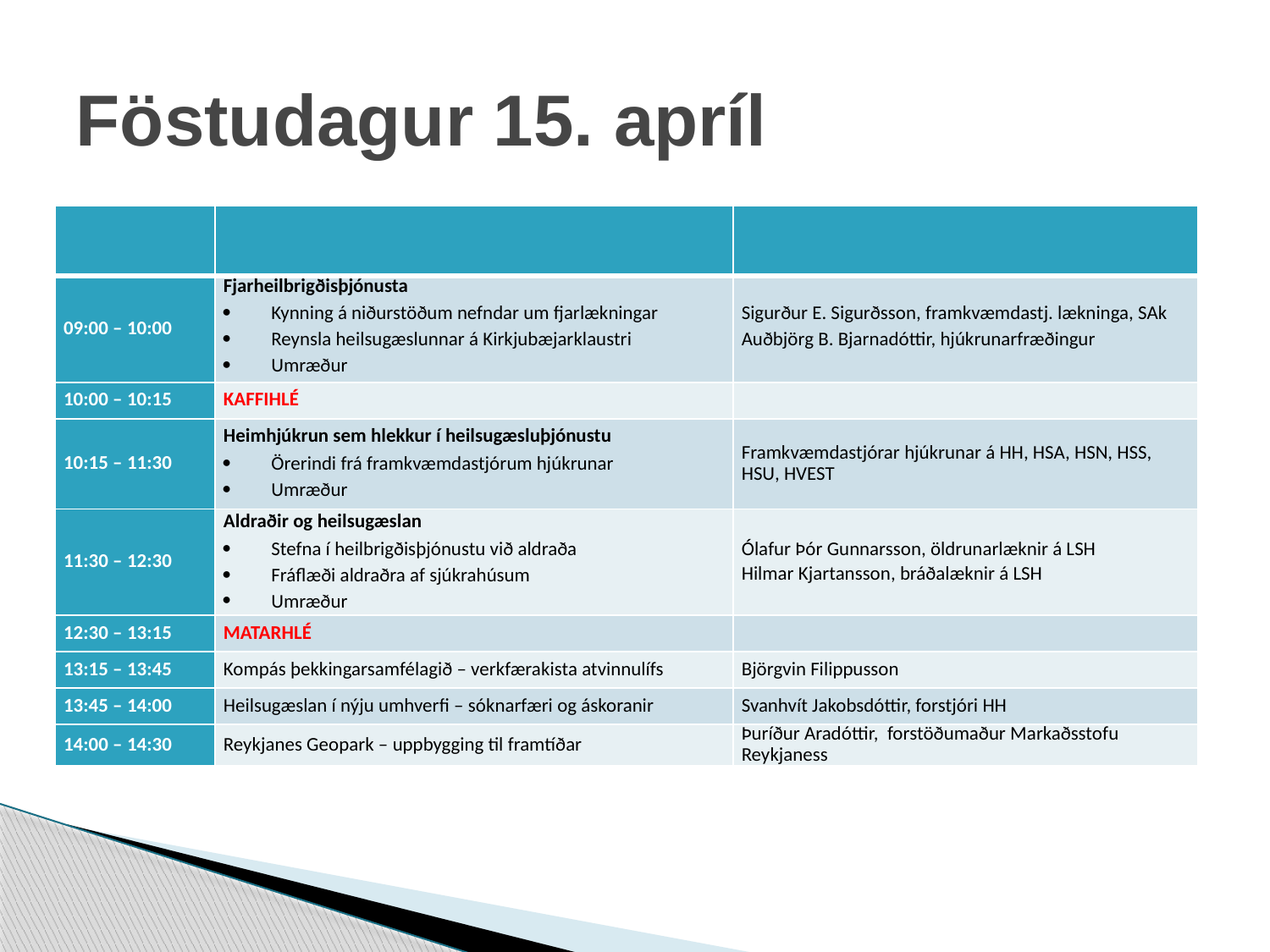

# Föstudagur 15. apríl
|  |  |  |
| --- | --- | --- |
| 09:00 – 10:00 | Fjarheilbrigðisþjónusta Kynning á niðurstöðum nefndar um fjarlækningar Reynsla heilsugæslunnar á Kirkjubæjarklaustri Umræður | Sigurður E. Sigurðsson, framkvæmdastj. lækninga, SAk Auðbjörg B. Bjarnadóttir, hjúkrunarfræðingur |
| 10:00 – 10:15 | KAFFIHLÉ |  |
| 10:15 – 11:30 | Heimhjúkrun sem hlekkur í heilsugæsluþjónustu Örerindi frá framkvæmdastjórum hjúkrunar Umræður | Framkvæmdastjórar hjúkrunar á HH, HSA, HSN, HSS, HSU, HVEST |
| 11:30 – 12:30 | Aldraðir og heilsugæslan Stefna í heilbrigðisþjónustu við aldraða Fráflæði aldraðra af sjúkrahúsum Umræður | Ólafur Þór Gunnarsson, öldrunarlæknir á LSH Hilmar Kjartansson, bráðalæknir á LSH |
| 12:30 – 13:15 | MATARHLÉ |  |
| 13:15 – 13:45 | Kompás þekkingarsamfélagið – verkfærakista atvinnulífs | Björgvin Filippusson |
| 13:45 – 14:00 | Heilsugæslan í nýju umhverfi – sóknarfæri og áskoranir | Svanhvít Jakobsdóttir, forstjóri HH |
| 14:00 – 14:30 | Reykjanes Geopark – uppbygging til framtíðar | Þuríður Aradóttir, forstöðumaður Markaðsstofu Reykjaness |